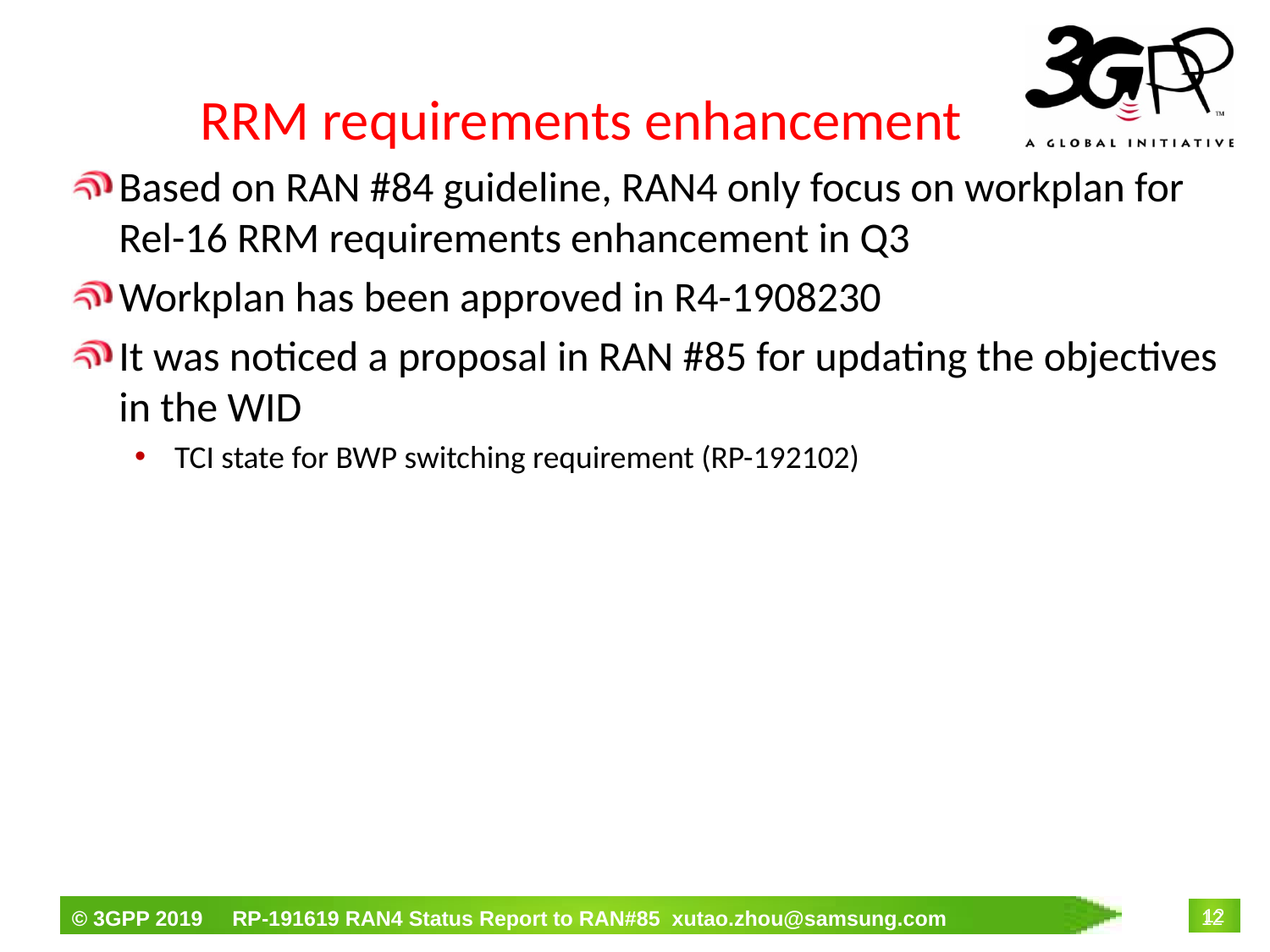

# RRM requirements enhancement
Based on RAN #84 guideline, RAN4 only focus on workplan for Rel-16 RRM requirements enhancement in Q3
Workplan has been approved in R4-1908230
It was noticed a proposal in RAN #85 for updating the objectives in the WID
TCI state for BWP switching requirement (RP-192102)

12